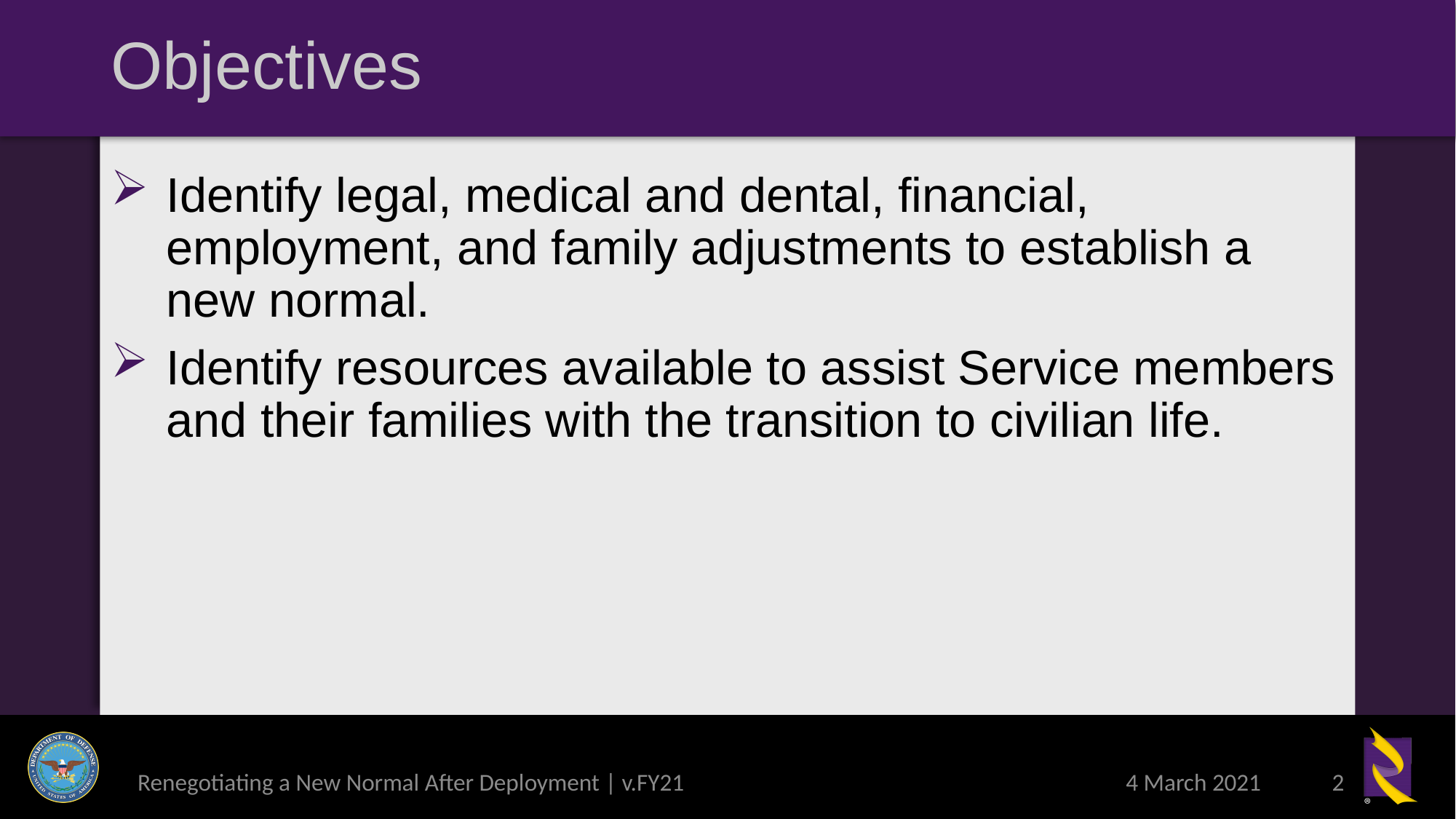

# Objectives
Identify legal, medical and dental, financial, employment, and family adjustments to establish a new normal.
Identify resources available to assist Service members and their families with the transition to civilian life.
Renegotiating a New Normal After Deployment | v.FY21
4 March 2021
2